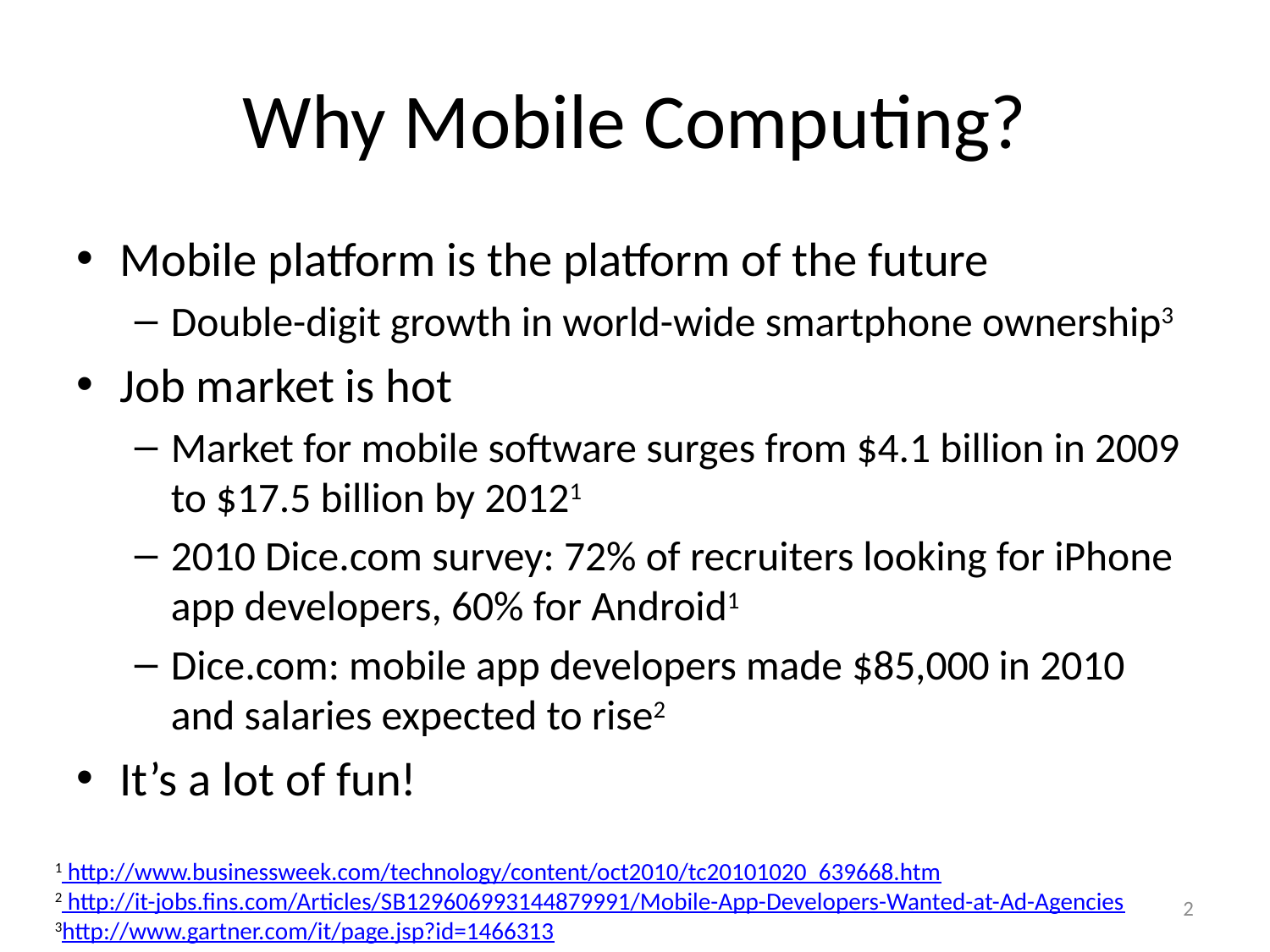

# Why Mobile Computing?
Mobile platform is the platform of the future
Double-digit growth in world-wide smartphone ownership3
Job market is hot
Market for mobile software surges from $4.1 billion in 2009 to $17.5 billion by 20121
2010 Dice.com survey: 72% of recruiters looking for iPhone app developers, 60% for Android1
Dice.com: mobile app developers made $85,000 in 2010 and salaries expected to rise2
It’s a lot of fun!
1 http://www.businessweek.com/technology/content/oct2010/tc20101020_639668.htm
2 http://it-jobs.fins.com/Articles/SB129606993144879991/Mobile-App-Developers-Wanted-at-Ad-Agencies
3http://www.gartner.com/it/page.jsp?id=1466313
2